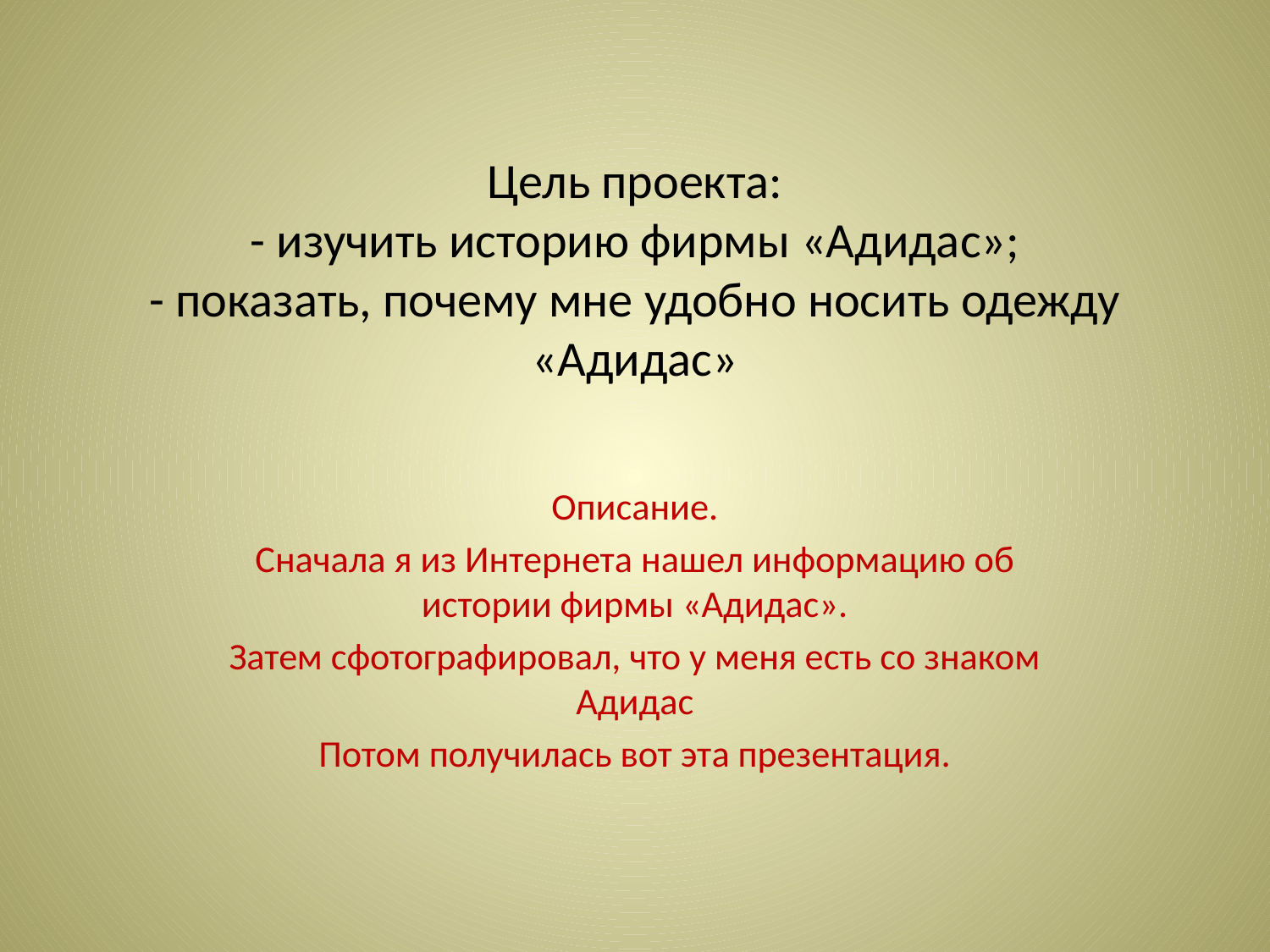

# Цель проекта: - изучить историю фирмы «Адидас»; - показать, почему мне удобно носить одежду «Адидас»
Описание.
Сначала я из Интернета нашел информацию об истории фирмы «Адидас».
Затем сфотографировал, что у меня есть со знаком Адидас
Потом получилась вот эта презентация.